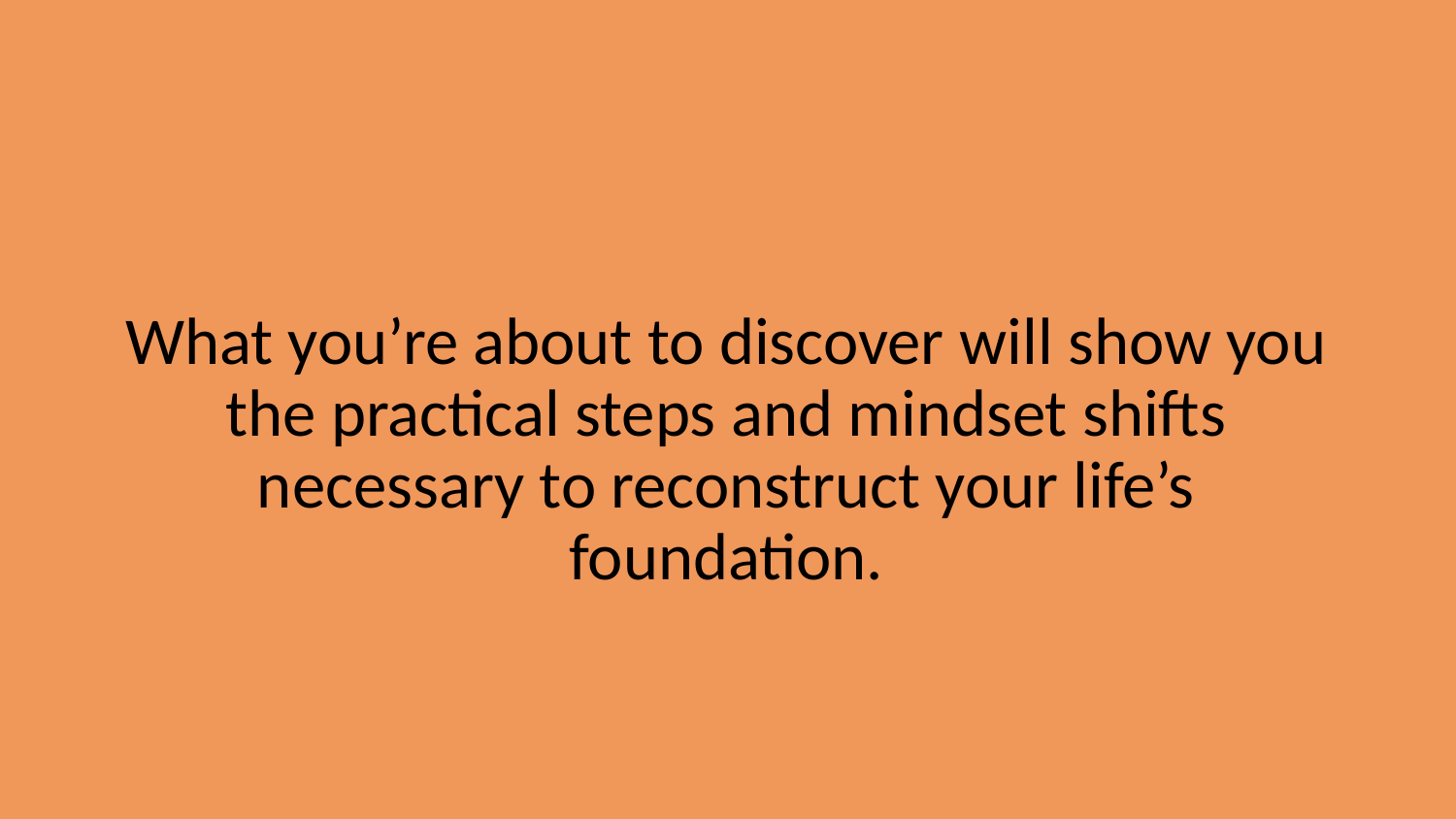

What you’re about to discover will show you the practical steps and mindset shifts necessary to reconstruct your life’s foundation.